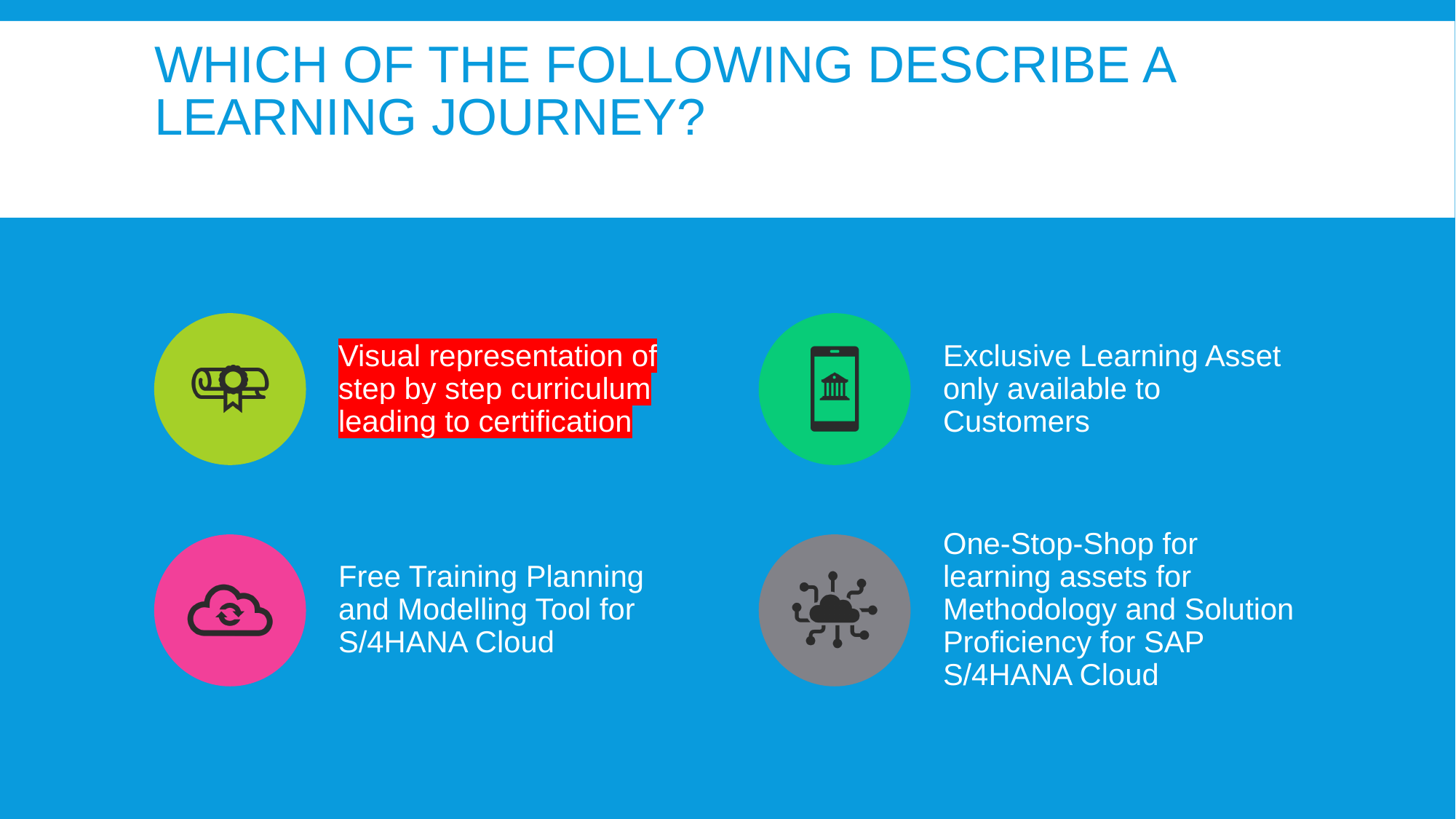

# Which of the following describe a Learning Journey?
Visual representation of step by step curriculum leading to certification
Exclusive Learning Asset only available to Customers
Free Training Planning and Modelling Tool for S/4HANA Cloud
One-Stop-Shop for learning assets for Methodology and Solution Proficiency for SAP S/4HANA Cloud